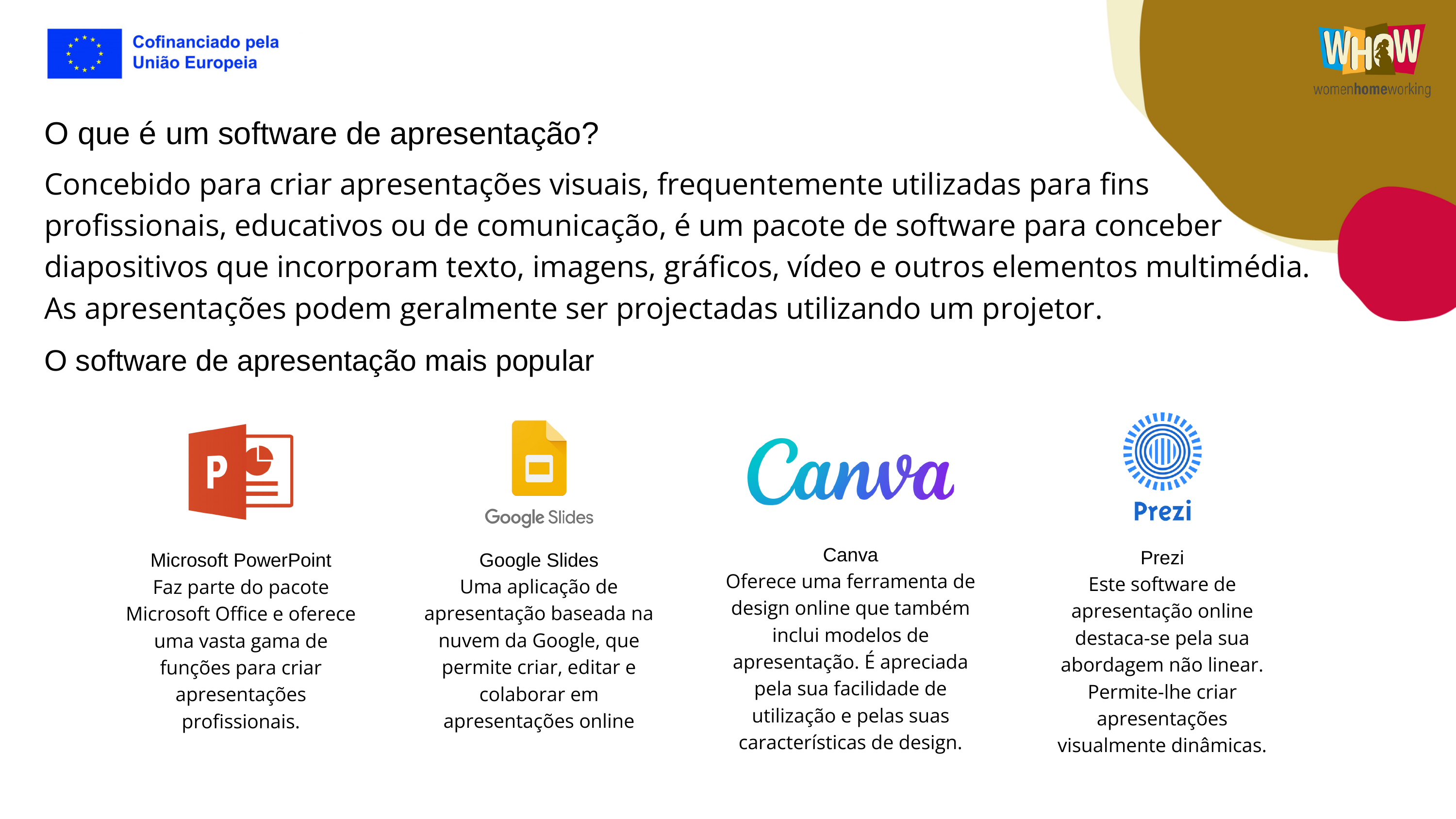

O que é um software de apresentação?
Concebido para criar apresentações visuais, frequentemente utilizadas para fins profissionais, educativos ou de comunicação, é um pacote de software para conceber diapositivos que incorporam texto, imagens, gráficos, vídeo e outros elementos multimédia. As apresentações podem geralmente ser projectadas utilizando um projetor.
O software de apresentação mais popular

Microsoft PowerPoint
Faz parte do pacote Microsoft Office e oferece uma vasta gama de funções para criar apresentações profissionais.
Canva
Oferece uma ferramenta de design online que também inclui modelos de apresentação. É apreciada pela sua facilidade de utilização e pelas suas características de design.
Prezi
Este software de apresentação online destaca-se pela sua abordagem não linear. Permite-lhe criar apresentações visualmente dinâmicas.
Google Slides
Uma aplicação de apresentação baseada na nuvem da Google, que permite criar, editar e colaborar em apresentações online